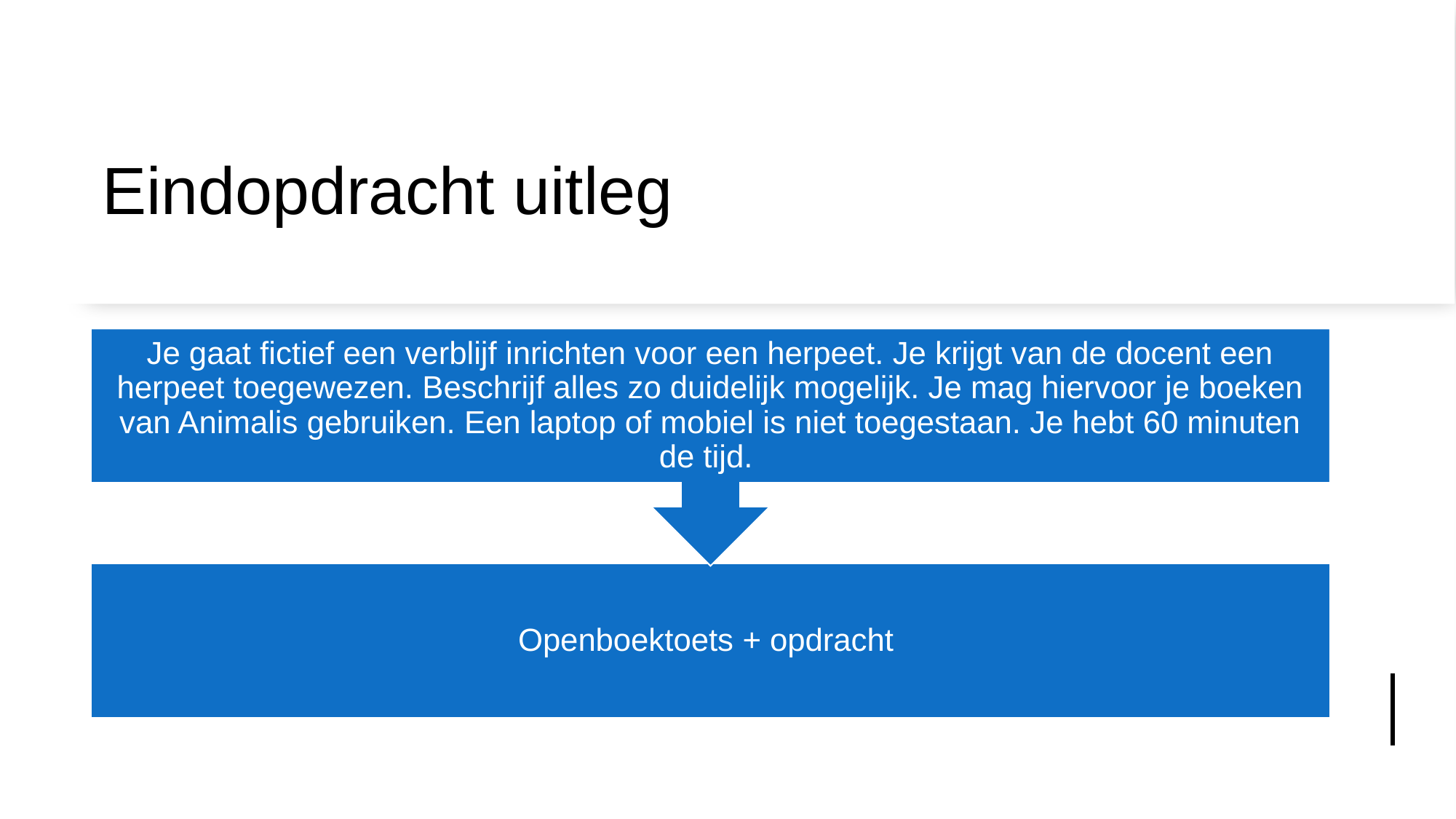

# Eindopdracht uitleg
Openboektoets + opdracht
Je gaat fictief een verblijf inrichten voor een herpeet. Je krijgt van de docent een herpeet toegewezen. Beschrijf alles zo duidelijk mogelijk. Je mag hiervoor je boeken van Animalis gebruiken. Een laptop of mobiel is niet toegestaan. Je hebt 60 minuten de tijd.